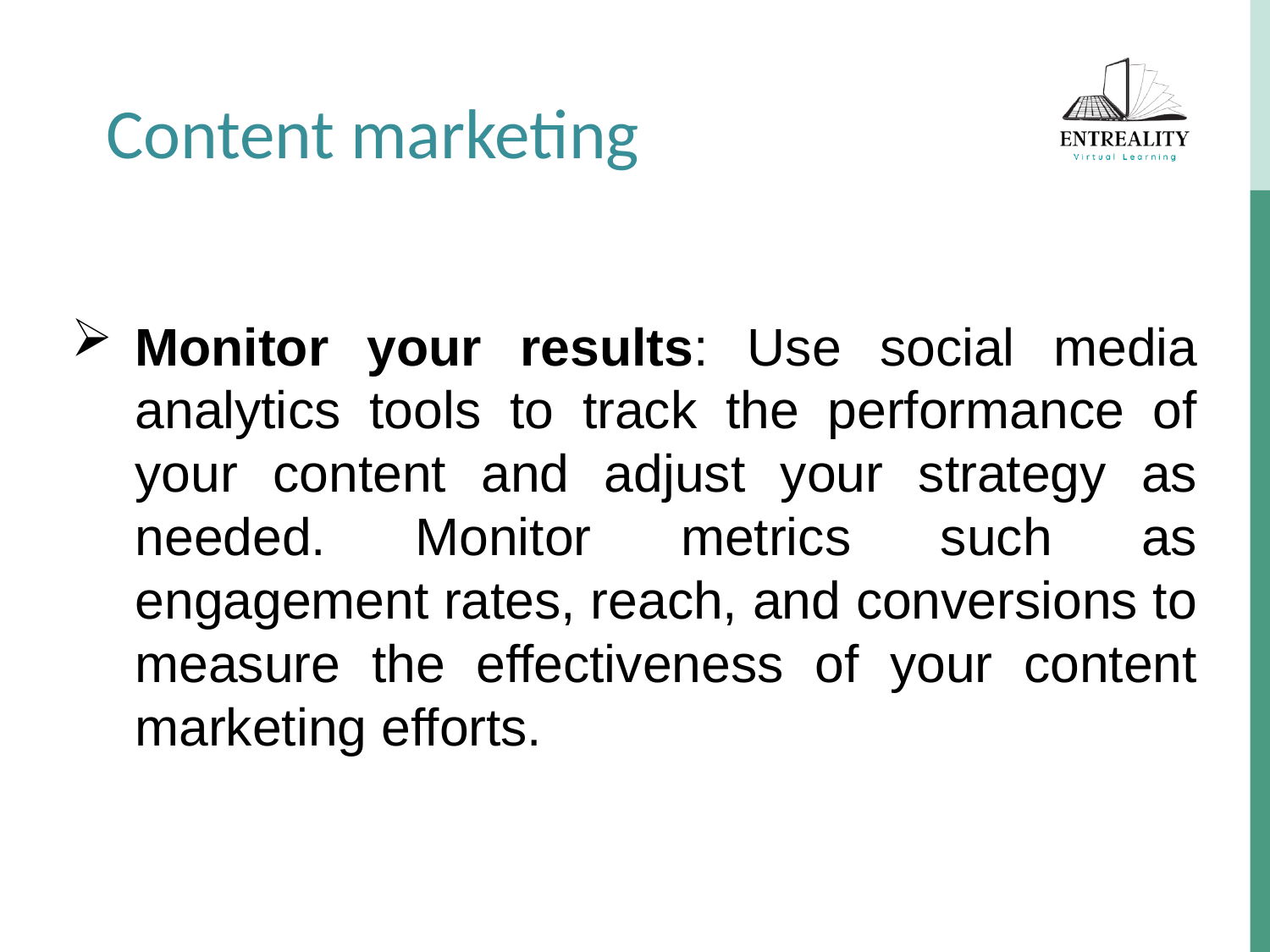

Content marketing

Monitor your results: Use social media analytics tools to track the performance of your content and adjust your strategy as needed. Monitor metrics such as engagement rates, reach, and conversions to measure the effectiveness of your content marketing efforts.